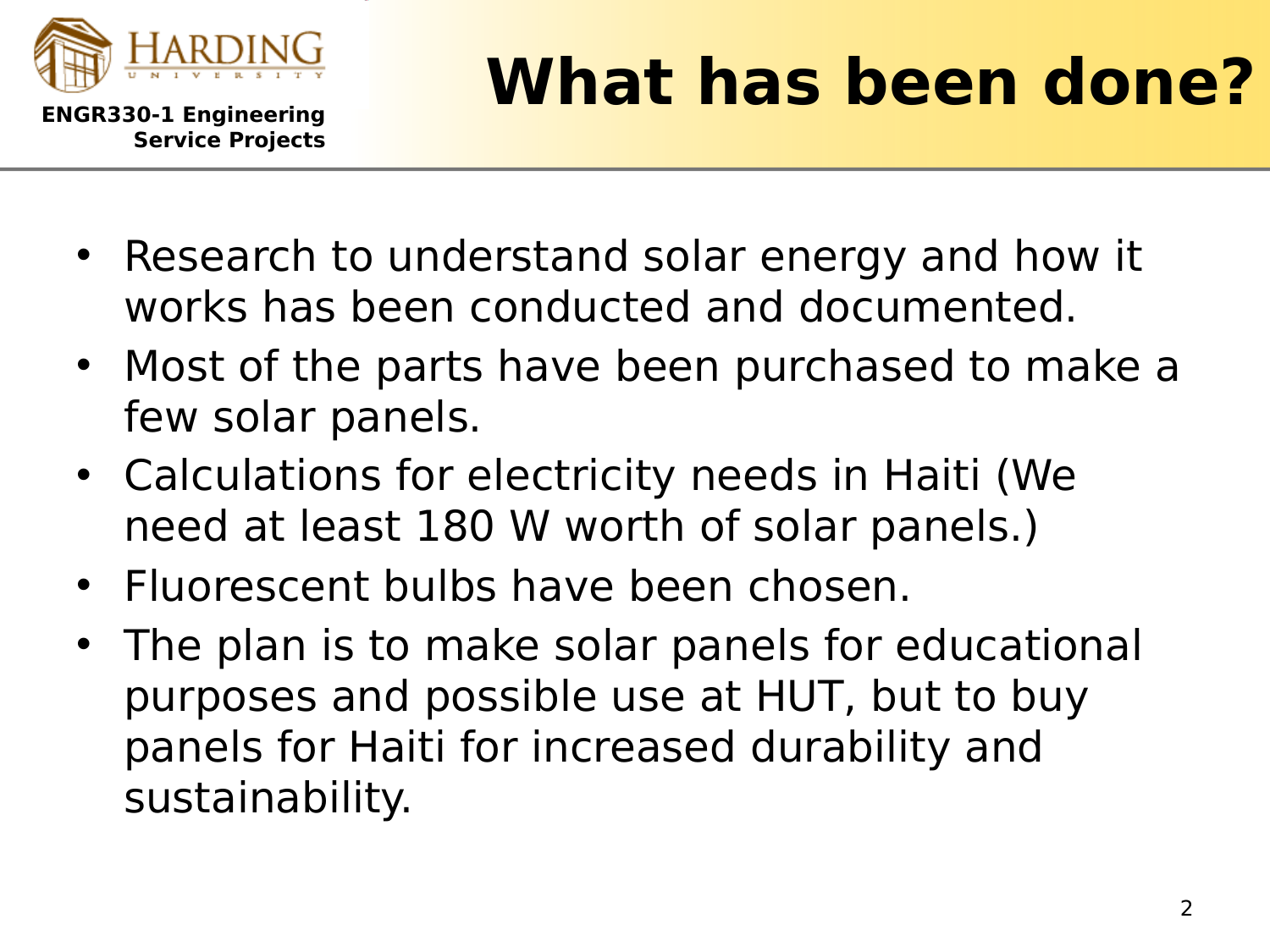

# What has been done?
Research to understand solar energy and how it works has been conducted and documented.
Most of the parts have been purchased to make a few solar panels.
Calculations for electricity needs in Haiti (We need at least 180 W worth of solar panels.)
Fluorescent bulbs have been chosen.
The plan is to make solar panels for educational purposes and possible use at HUT, but to buy panels for Haiti for increased durability and sustainability.

2